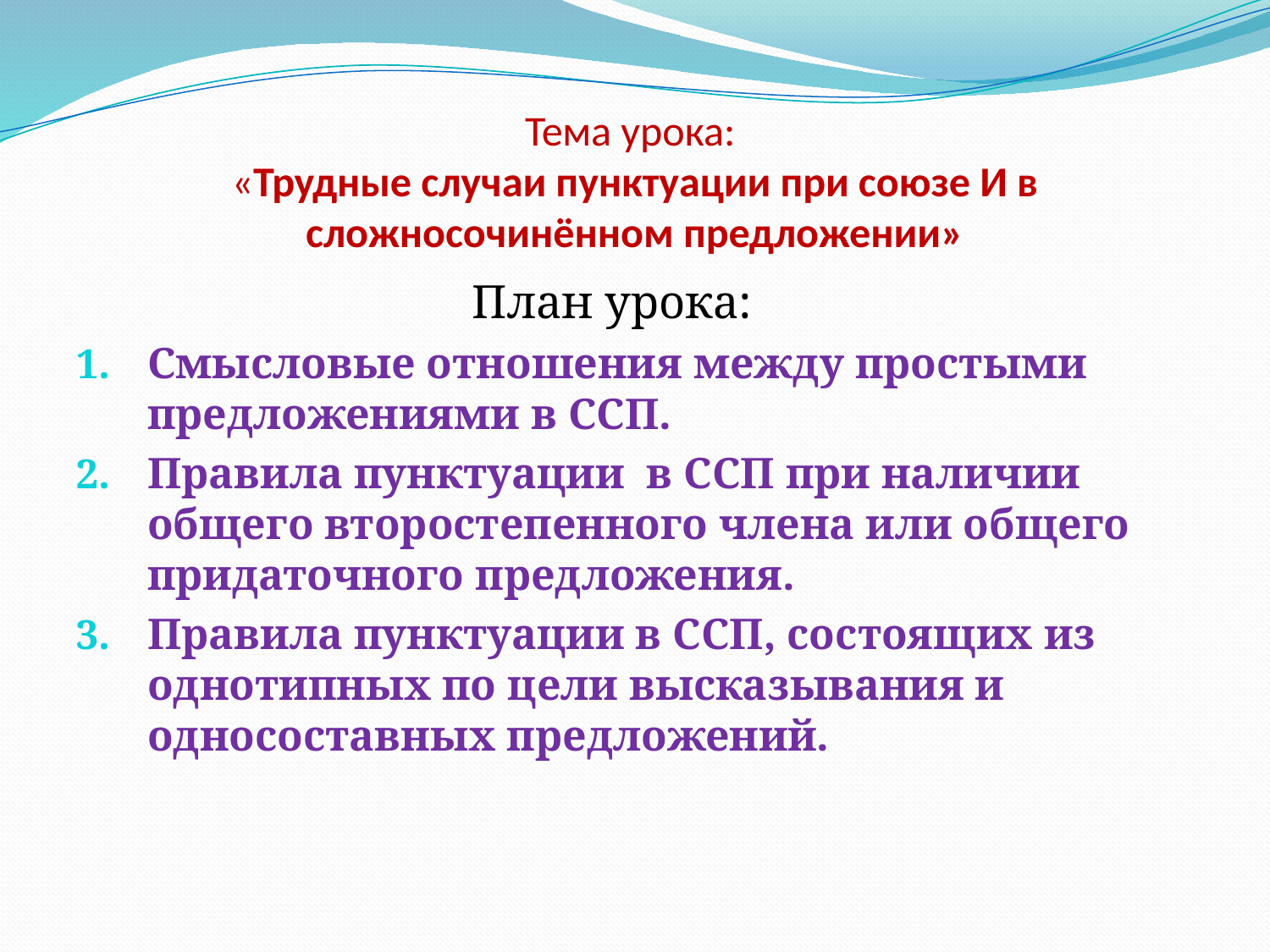

# Тема урока: «Трудные случаи пунктуации при союзе И в сложносочинённом предложении»
План урока:
Смысловые отношения между простыми предложениями в ССП.
Правила пунктуации  в ССП при наличии общего второстепенного члена или общего придаточного предложения.
Правила пунктуации в ССП, состоящих из однотипных по цели высказывания и односоставных предложений.